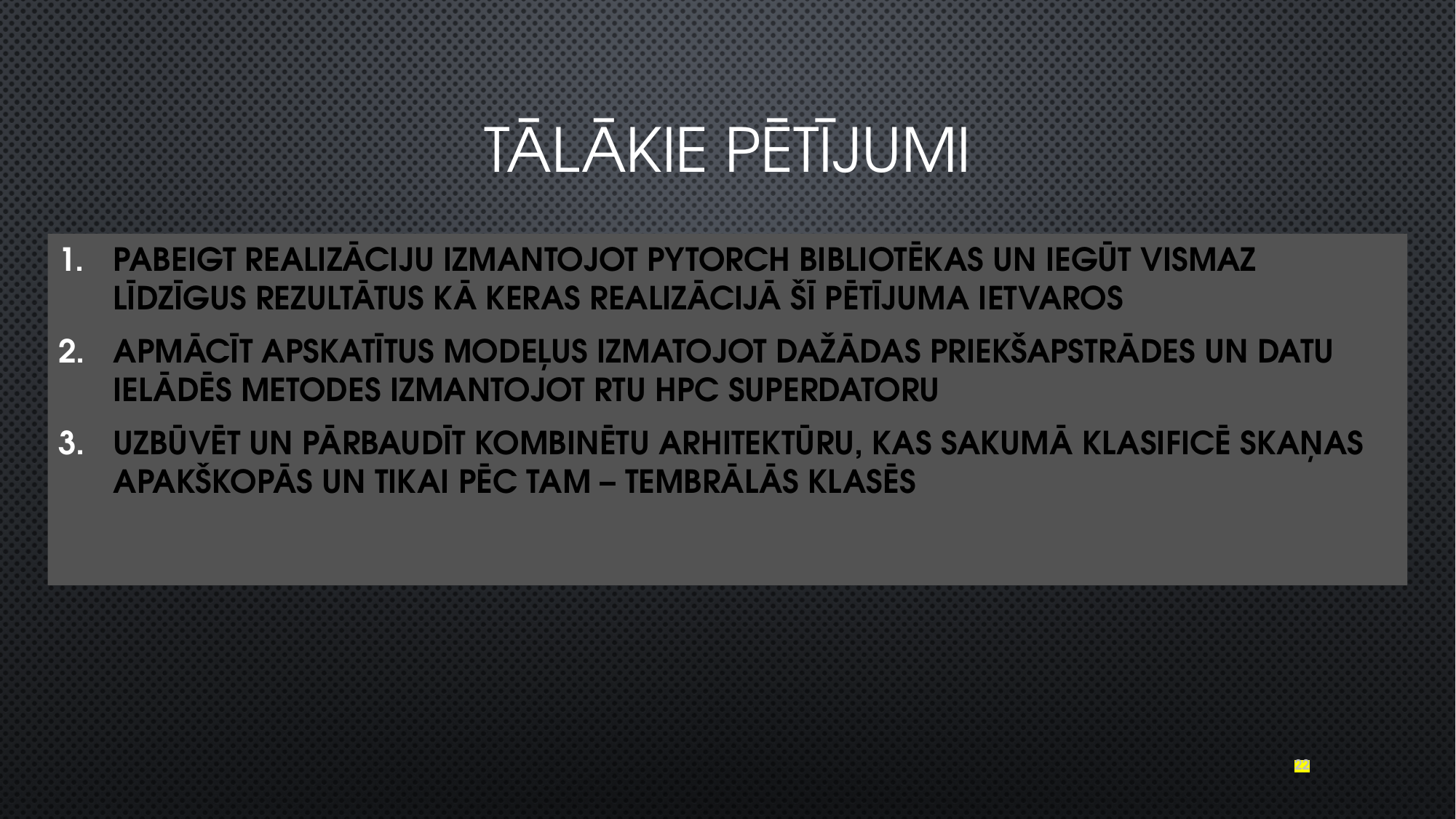

Tālākie pētījumi
Pabeigt realizāciju izmantojot PyTorch bibliotēkas un iegūt vismaz līdzīgus rezultātus kā Keras realizācijā šī pētījuma ietvaros
Apmācīt apskatītus modeļus izmatojot dažādas priekšapstrādes un datu ielādēs metodes izmantojot RTU HPC superdatoru
Uzbūvēt un pārbaudīt kombinētu arhitektūru, kas sakumā klasificē skaņas apakškopās un tikai pēc tam – tembrālās klasēs

22